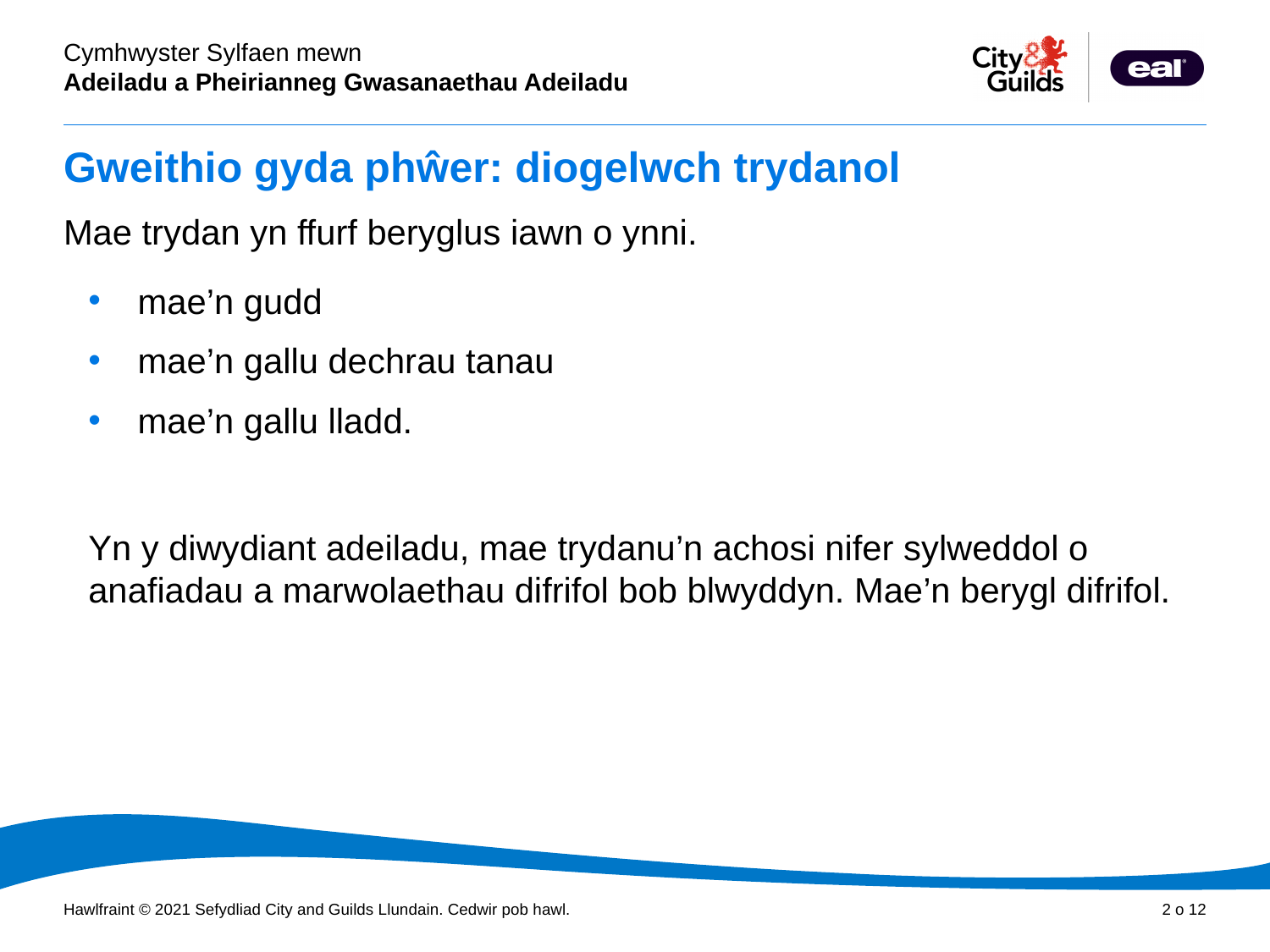

# Gweithio gyda phŵer: diogelwch trydanol
Mae trydan yn ffurf beryglus iawn o ynni.
mae’n gudd
mae’n gallu dechrau tanau
mae’n gallu lladd.

Yn y diwydiant adeiladu, mae trydanu’n achosi nifer sylweddol o anafiadau a marwolaethau difrifol bob blwyddyn. Mae’n berygl difrifol.